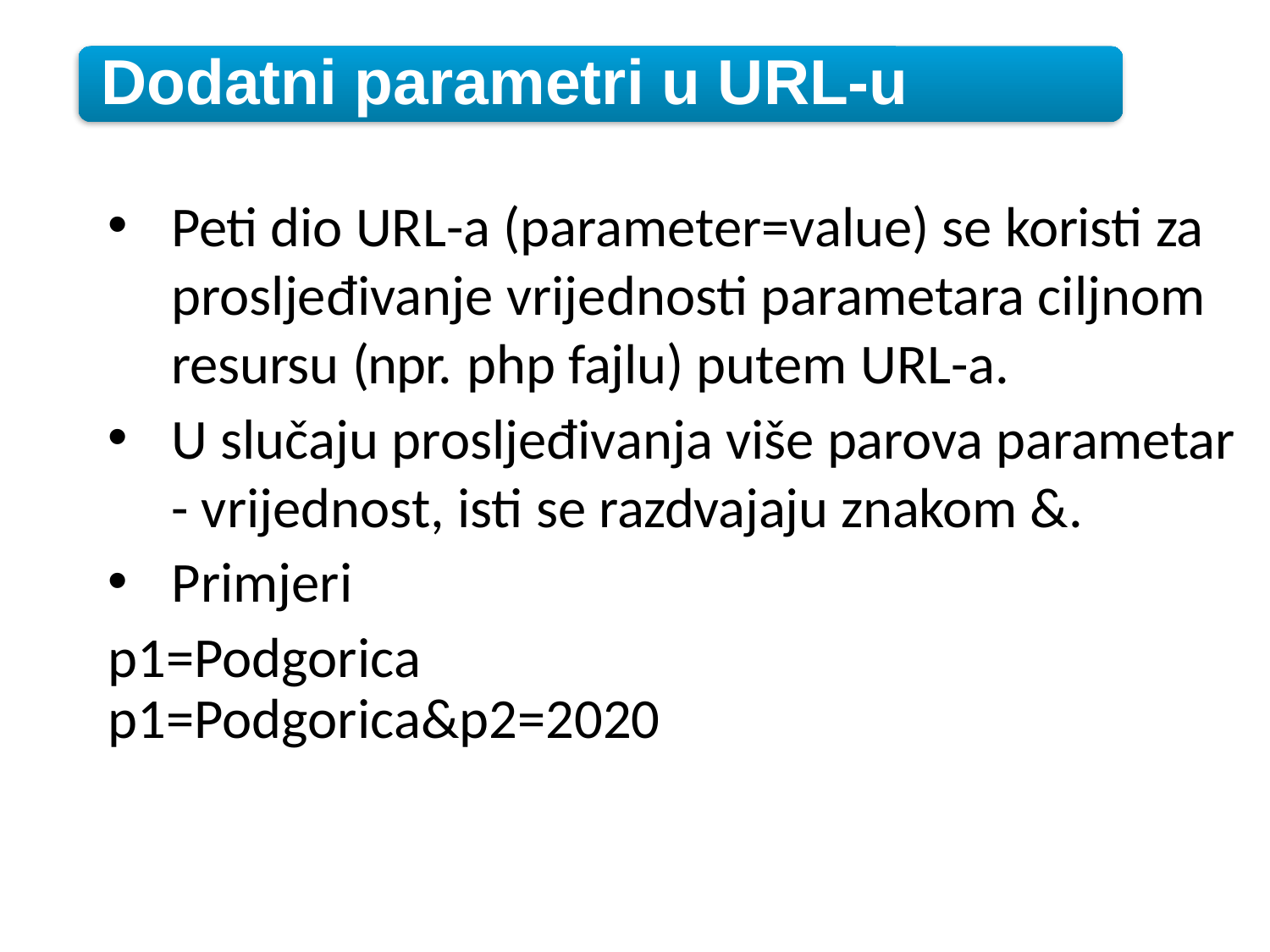

Dodatni parametri u URL-u
Peti dio URL-a (parameter=value) se koristi za prosljeđivanje vrijednosti parametara ciljnom resursu (npr. php fajlu) putem URL-a.
U slučaju prosljeđivanja više parova parametar - vrijednost, isti se razdvajaju znakom &.
Primjeri
p1=Podgorica
p1=Podgorica&p2=2020